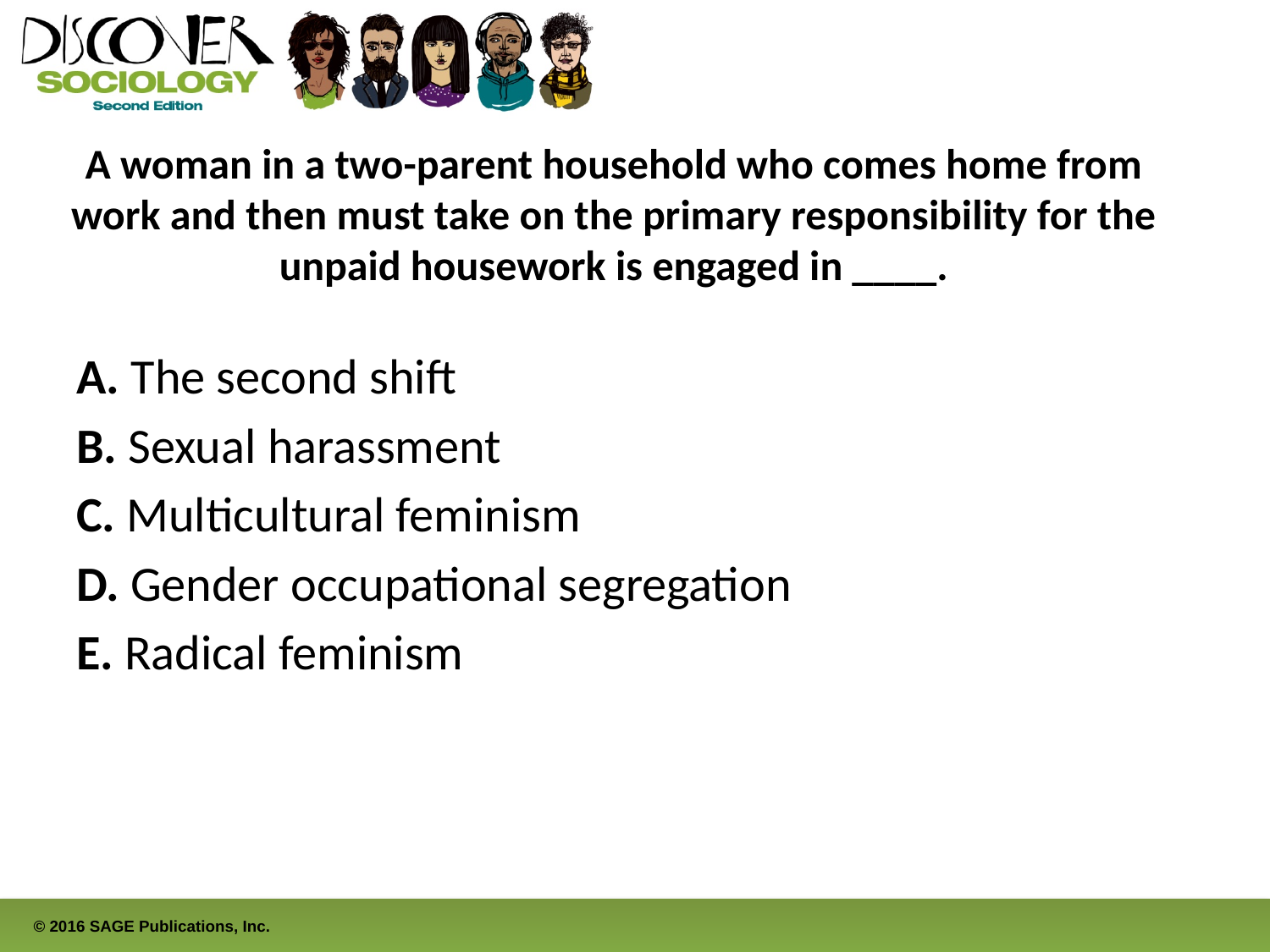

# A woman in a two-parent household who comes home from work and then must take on the primary responsibility for the unpaid housework is engaged in ____.
A. The second shift
B. Sexual harassment
C. Multicultural feminism
D. Gender occupational segregation
E. Radical feminism